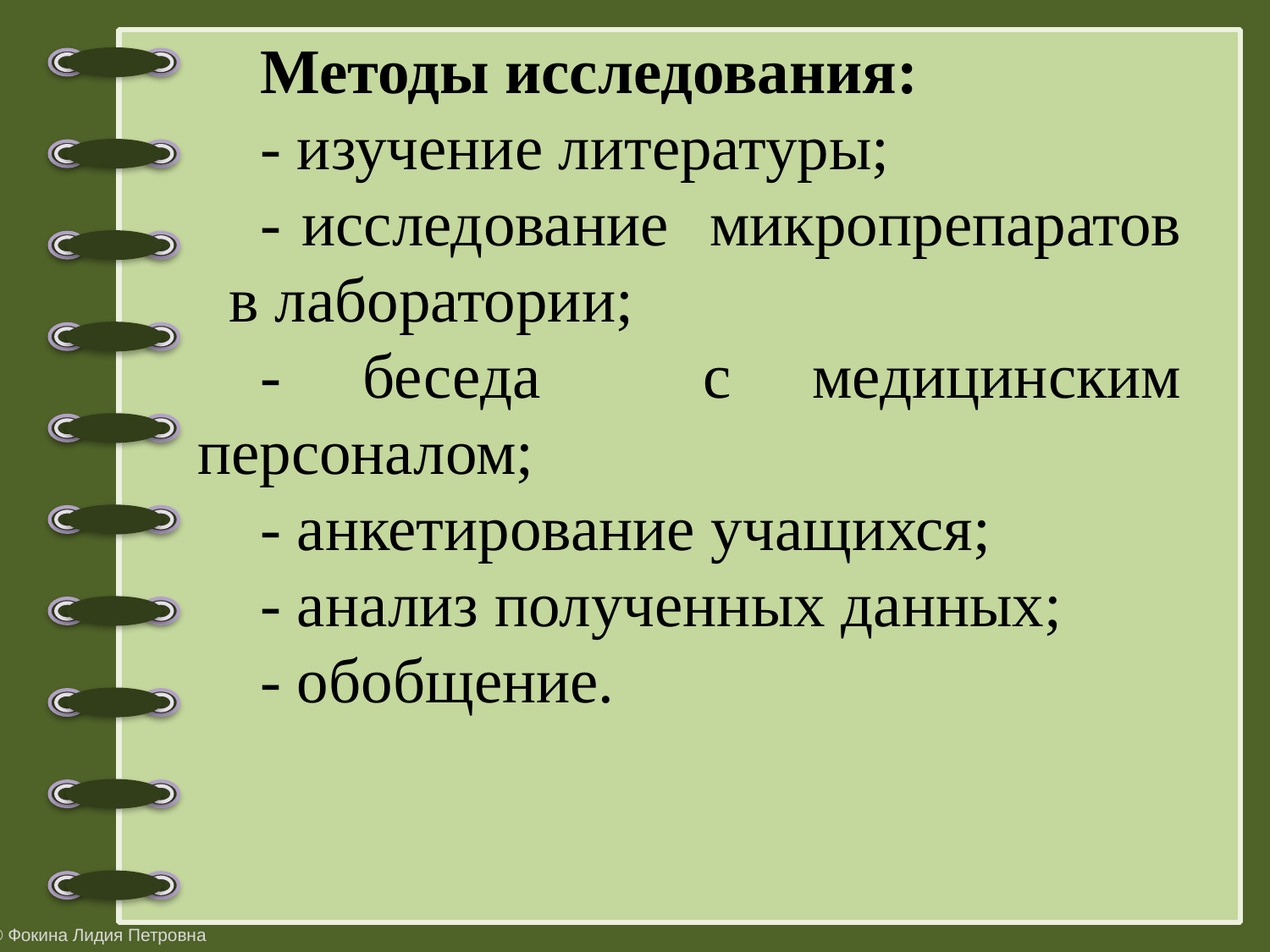

Методы исследования:
- изучение литературы;
- исследование  микропрепаратов   в лаборатории;
- беседа  с медицинским персоналом;
- анкетирование учащихся;
- анализ полученных данных;
- обобщение.